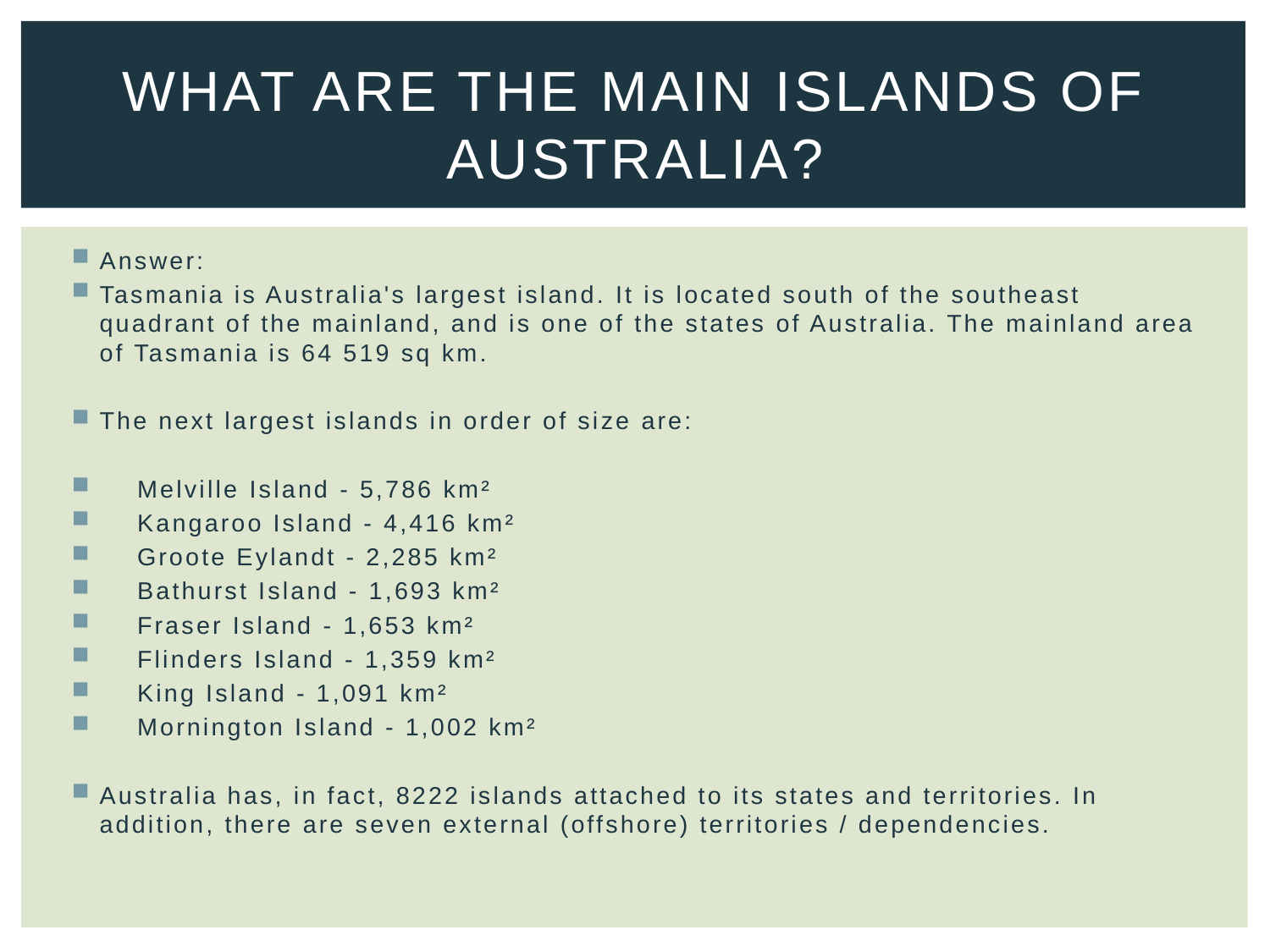

# What are the main islands of Australia?
Answer:
Tasmania is Australia's largest island. It is located south of the southeast quadrant of the mainland, and is one of the states of Australia. The mainland area of Tasmania is 64 519 sq km.

The next largest islands in order of size are:

    Melville Island - 5,786 km²
    Kangaroo Island - 4,416 km²
    Groote Eylandt - 2,285 km²
    Bathurst Island - 1,693 km²
    Fraser Island - 1,653 km²
    Flinders Island - 1,359 km²
    King Island - 1,091 km²
    Mornington Island - 1,002 km²

Australia has, in fact, 8222 islands attached to its states and territories. In addition, there are seven external (offshore) territories / dependencies.